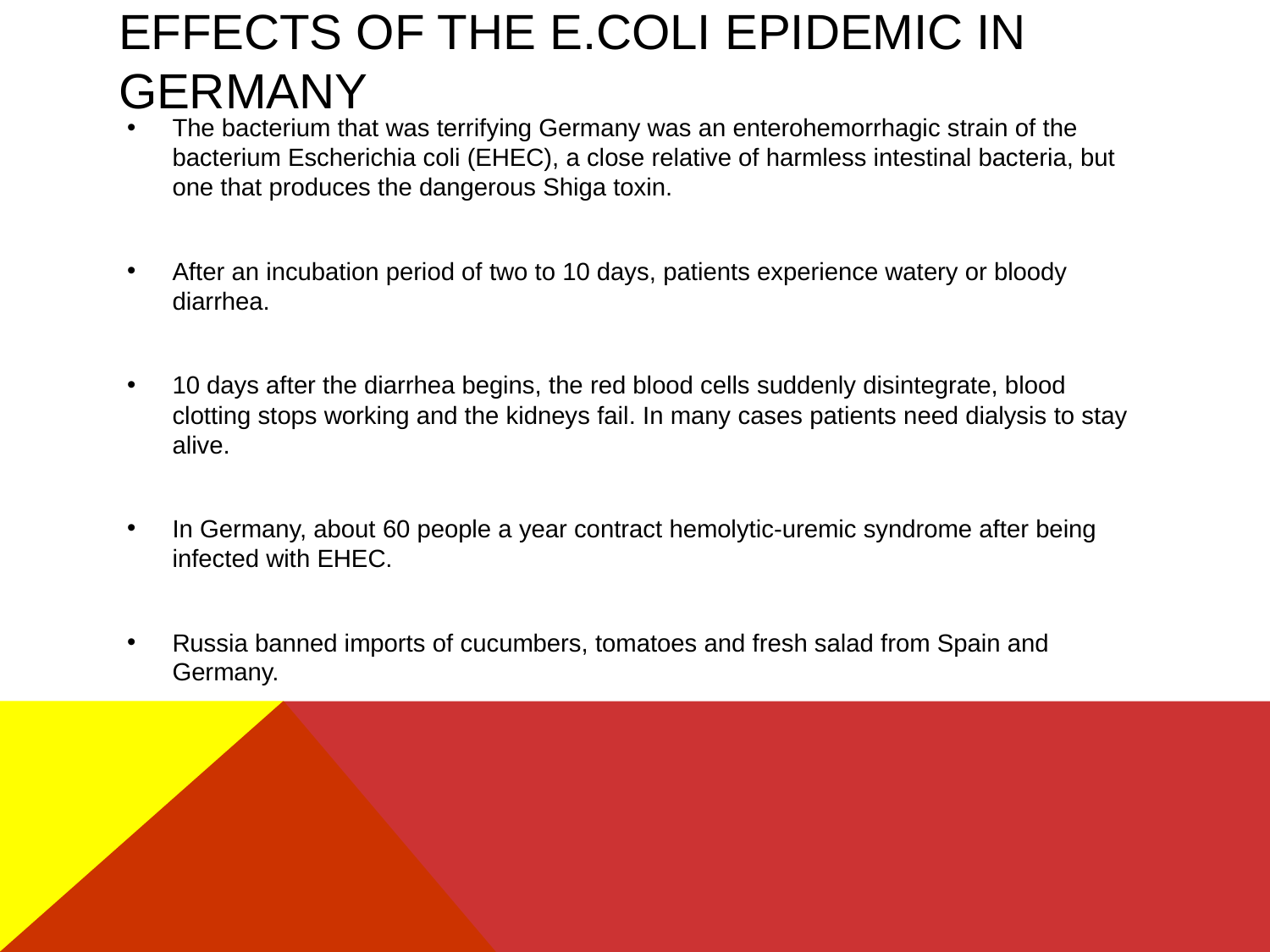

# Effects of the E.coli Epidemic in Germany
The bacterium that was terrifying Germany was an enterohemorrhagic strain of the bacterium Escherichia coli (EHEC), a close relative of harmless intestinal bacteria, but one that produces the dangerous Shiga toxin.

After an incubation period of two to 10 days, patients experience watery or bloody diarrhea.

10 days after the diarrhea begins, the red blood cells suddenly disintegrate, blood clotting stops working and the kidneys fail. In many cases patients need dialysis to stay alive.

In Germany, about 60 people a year contract hemolytic-uremic syndrome after being infected with EHEC.

Russia banned imports of cucumbers, tomatoes and fresh salad from Spain and Germany.